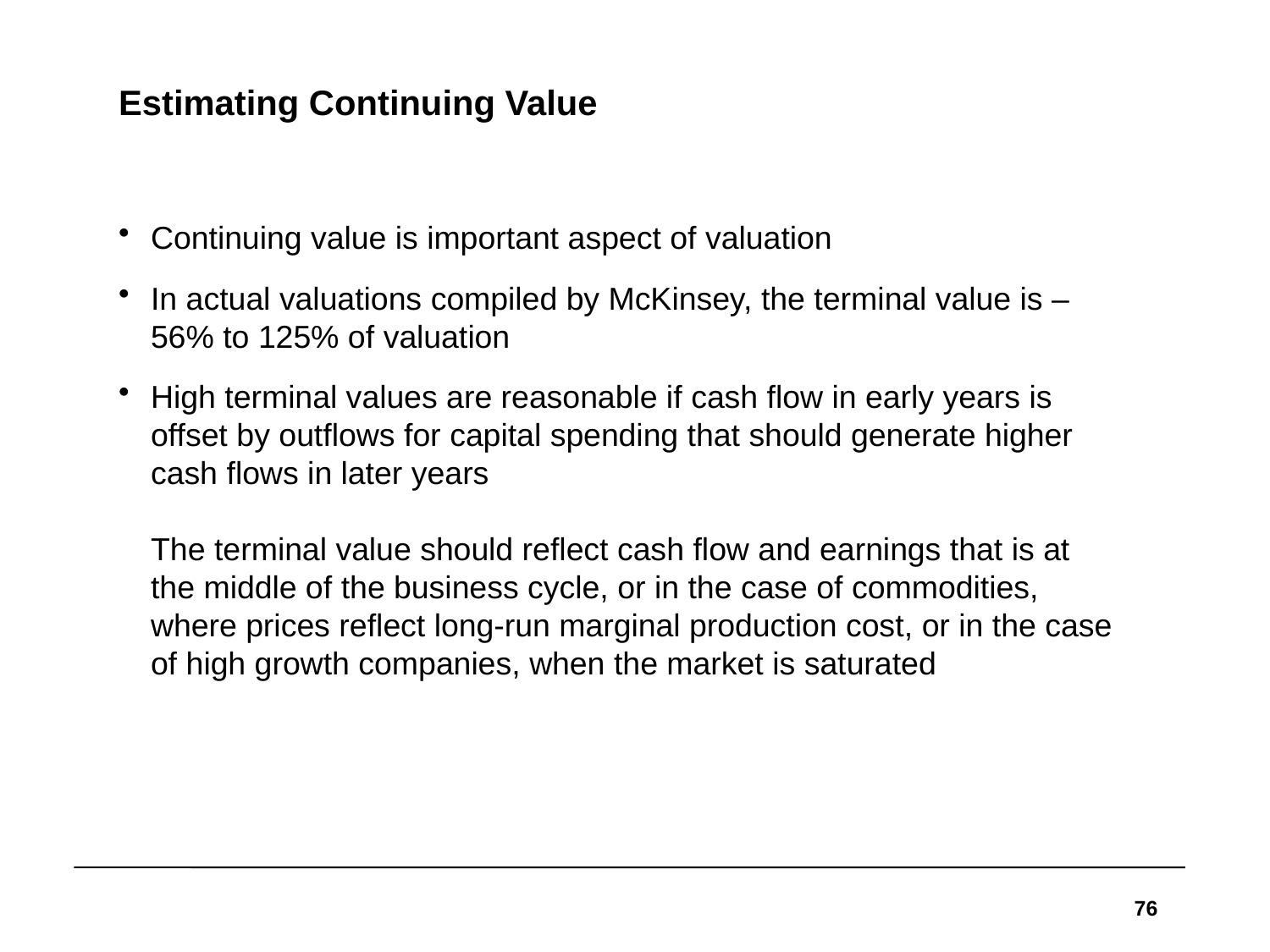

# Estimating Continuing Value
Continuing value is important aspect of valuation
In actual valuations compiled by McKinsey, the terminal value is – 56% to 125% of valuation
High terminal values are reasonable if cash flow in early years is offset by outflows for capital spending that should generate higher cash flows in later years
The terminal value should reflect cash flow and earnings that is at the middle of the business cycle, or in the case of commodities, where prices reflect long-run marginal production cost, or in the case of high growth companies, when the market is saturated